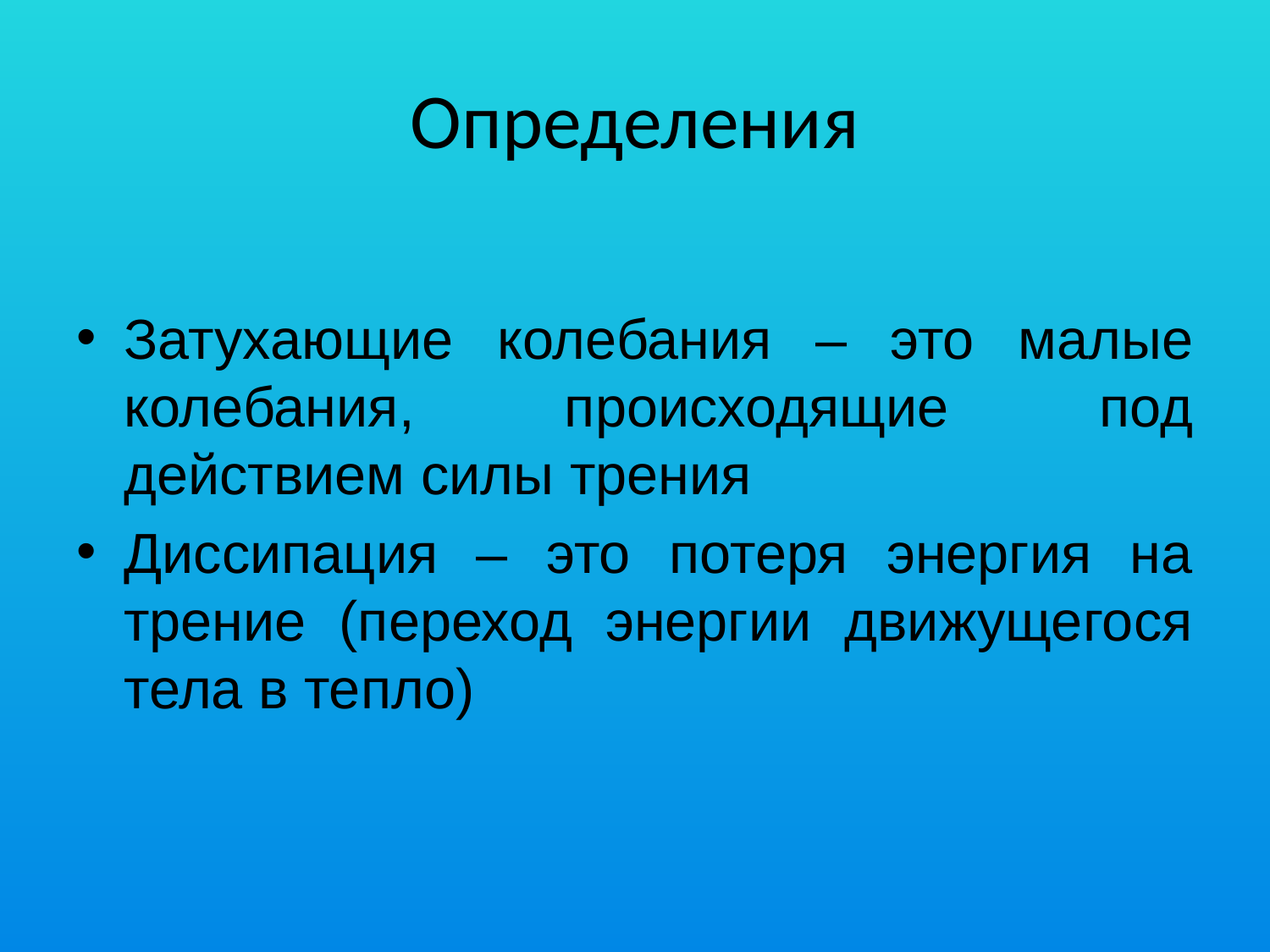

# Определения
Затухающие колебания – это малые колебания, происходящие под действием силы трения
Диссипация – это потеря энергия на трение (переход энергии движущегося тела в тепло)